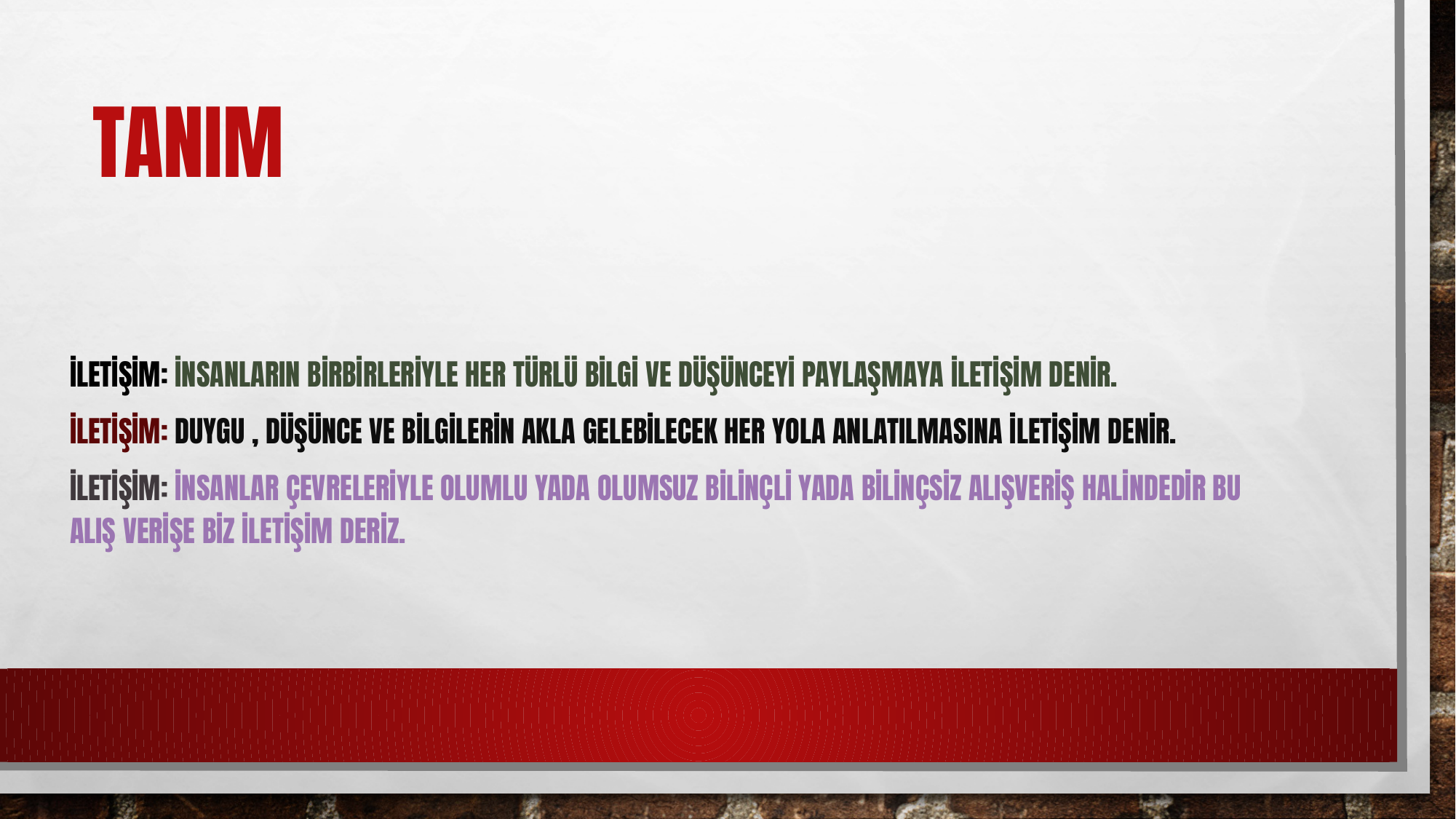

# tanım

İletişim: insanların birbirleriyle her türlü bilgi ve düşünceyi paylaşmaya iletişim denir.
İletişim: duygu , düşünce ve bilgilerin akla gelebilecek her yola anlatılmasına iletişim denir.
İletişim: insanlar çevreleriyle olumlu yada olumsuz bilinçli yada bilinçsiz alışveriş halindedir bu alış verişe biz iletişim deriz.